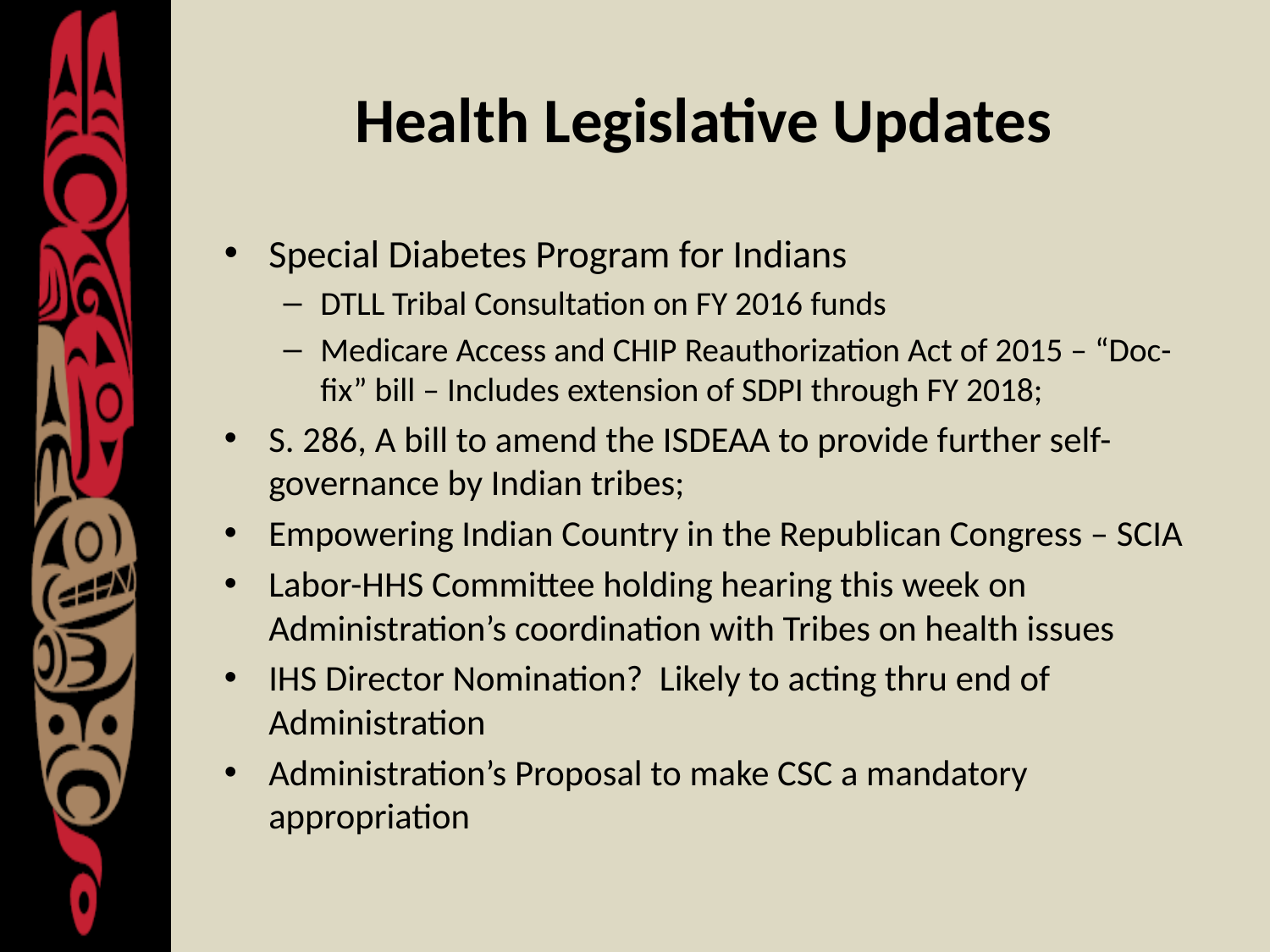

# Health Legislative Updates
Special Diabetes Program for Indians
DTLL Tribal Consultation on FY 2016 funds
Medicare Access and CHIP Reauthorization Act of 2015 – “Doc-fix” bill – Includes extension of SDPI through FY 2018;
S. 286, A bill to amend the ISDEAA to provide further self-governance by Indian tribes;
Empowering Indian Country in the Republican Congress – SCIA
Labor-HHS Committee holding hearing this week on Administration’s coordination with Tribes on health issues
IHS Director Nomination?  Likely to acting thru end of Administration
Administration’s Proposal to make CSC a mandatory appropriation